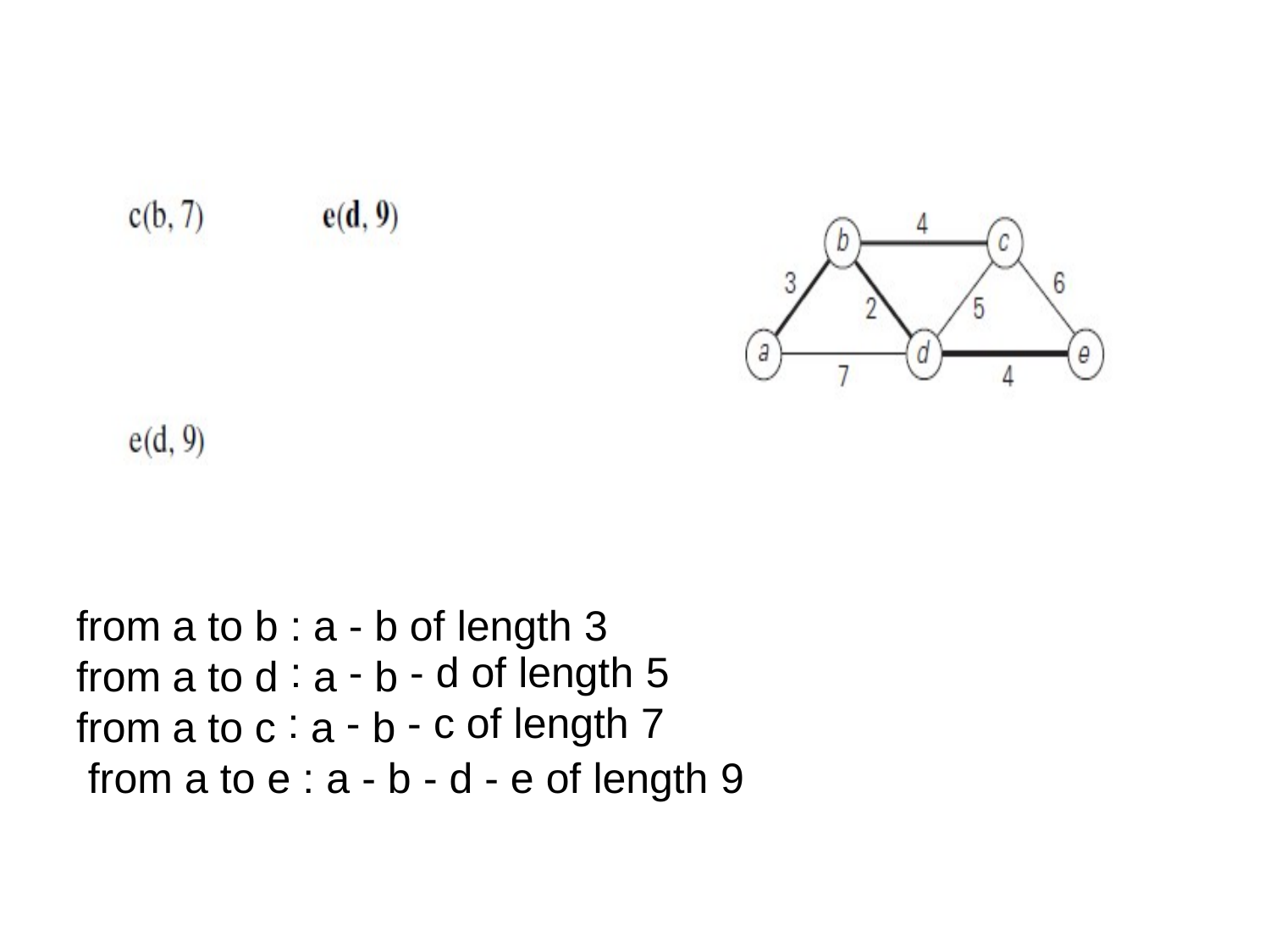

from
from from
a
a a
to
to to
b
d c
:
:
:
a
a a
-
-
-
b
b b
of length 3
- d of length 5
- c of length 7
from a to e : a - b - d - e of length 9